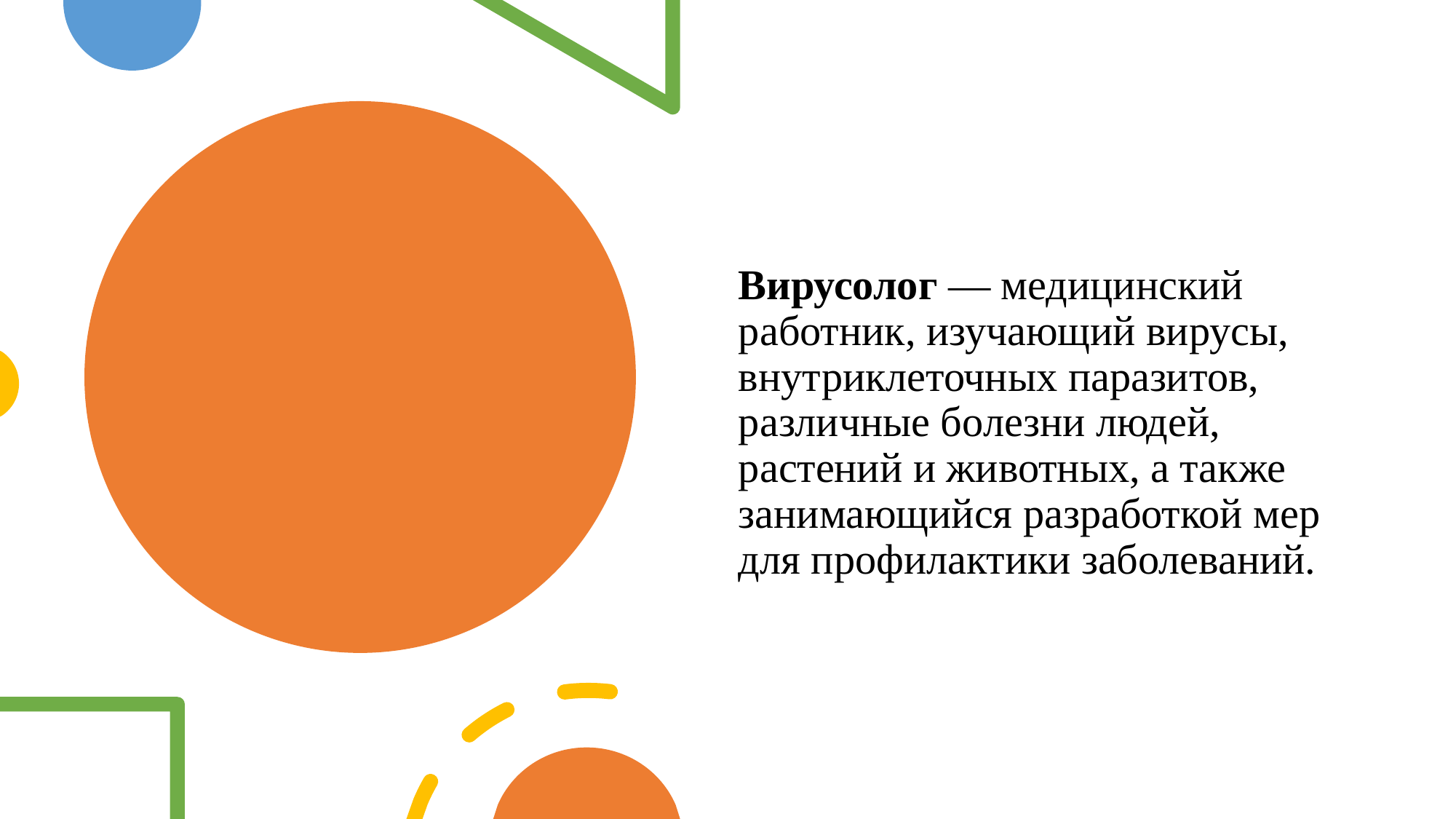

Вирусолог — медицинский работник, изучающий вирусы, внутриклеточных паразитов, различные болезни людей, растений и животных, а также занимающийся разработкой мер для профилактики заболеваний.